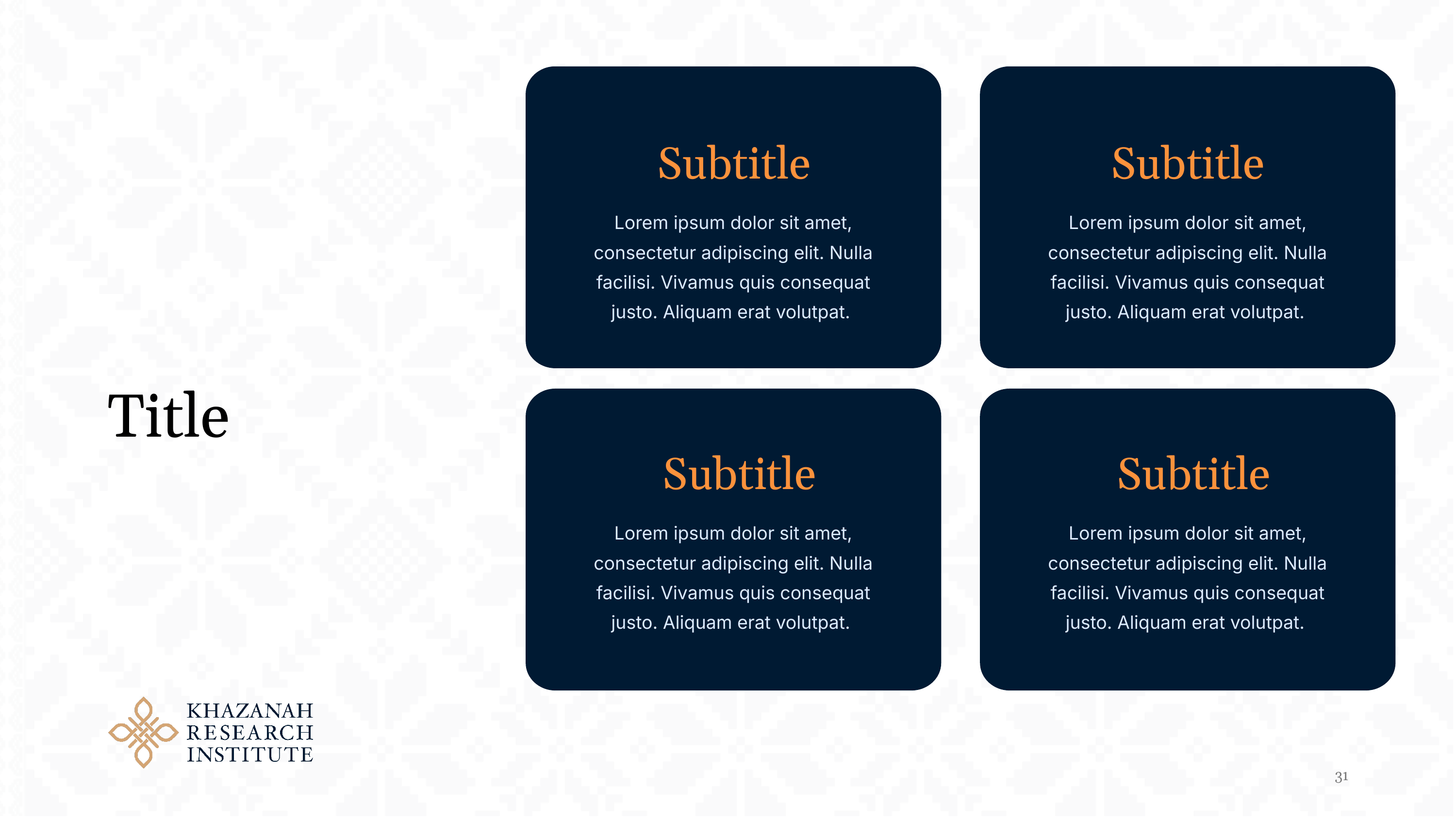

Subtitle
Subtitle
Lorem ipsum dolor sit amet, consectetur adipiscing elit. Nulla facilisi. Vivamus quis consequat justo. Aliquam erat volutpat.
Lorem ipsum dolor sit amet, consectetur adipiscing elit. Nulla facilisi. Vivamus quis consequat justo. Aliquam erat volutpat.
# Title

Subtitle
Subtitle
Lorem ipsum dolor sit amet, consectetur adipiscing elit. Nulla facilisi. Vivamus quis consequat justo. Aliquam erat volutpat.
Lorem ipsum dolor sit amet, consectetur adipiscing elit. Nulla facilisi. Vivamus quis consequat justo. Aliquam erat volutpat.
31